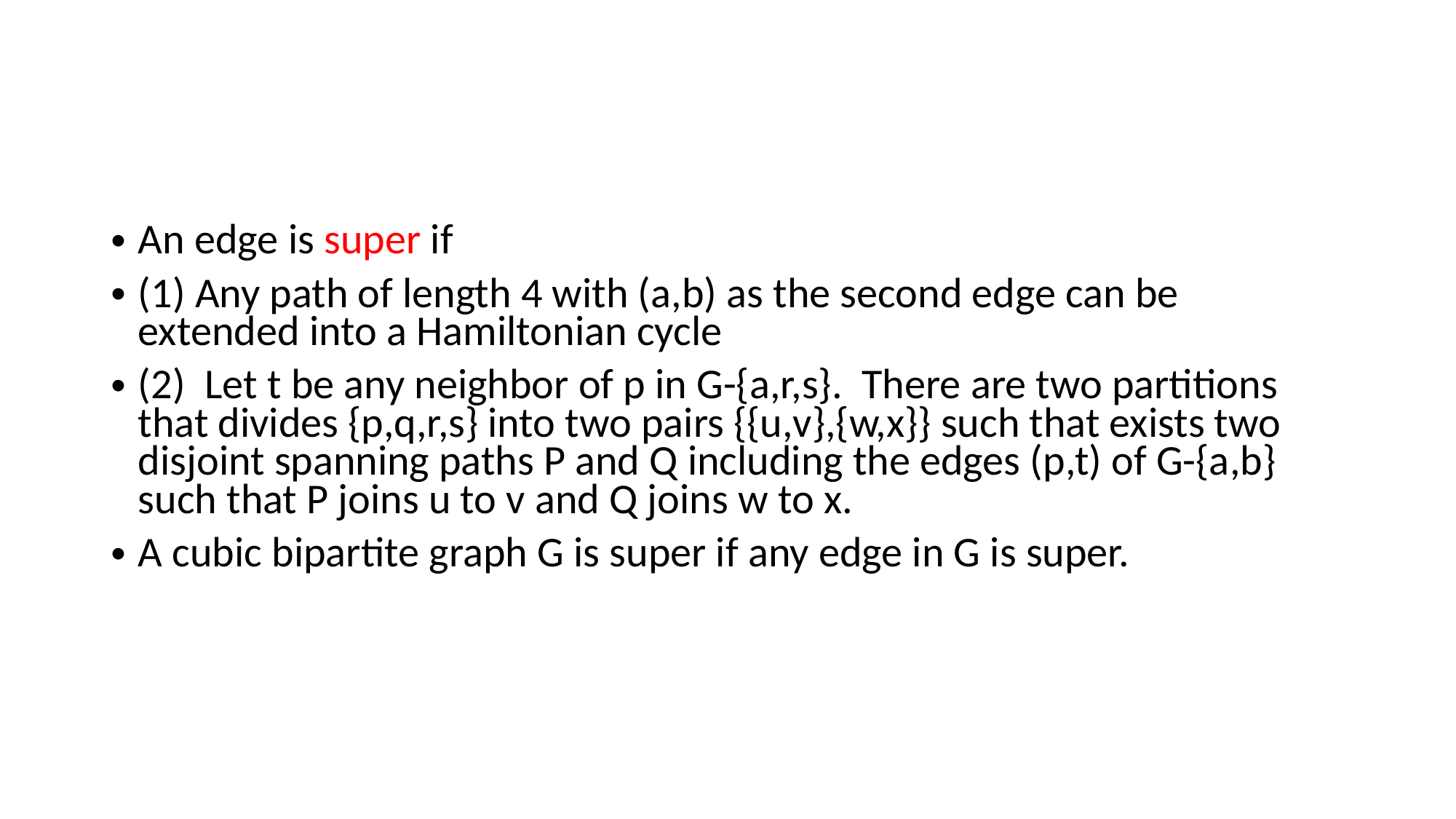

#
An edge is super if
(1) Any path of length 4 with (a,b) as the second edge can be extended into a Hamiltonian cycle
(2)  Let t be any neighbor of p in G-{a,r,s}.  There are two partitions that divides {p,q,r,s} into two pairs {{u,v},{w,x}} such that exists two disjoint spanning paths P and Q including the edges (p,t) of G-{a,b} such that P joins u to v and Q joins w to x.
A cubic bipartite graph G is super if any edge in G is super.